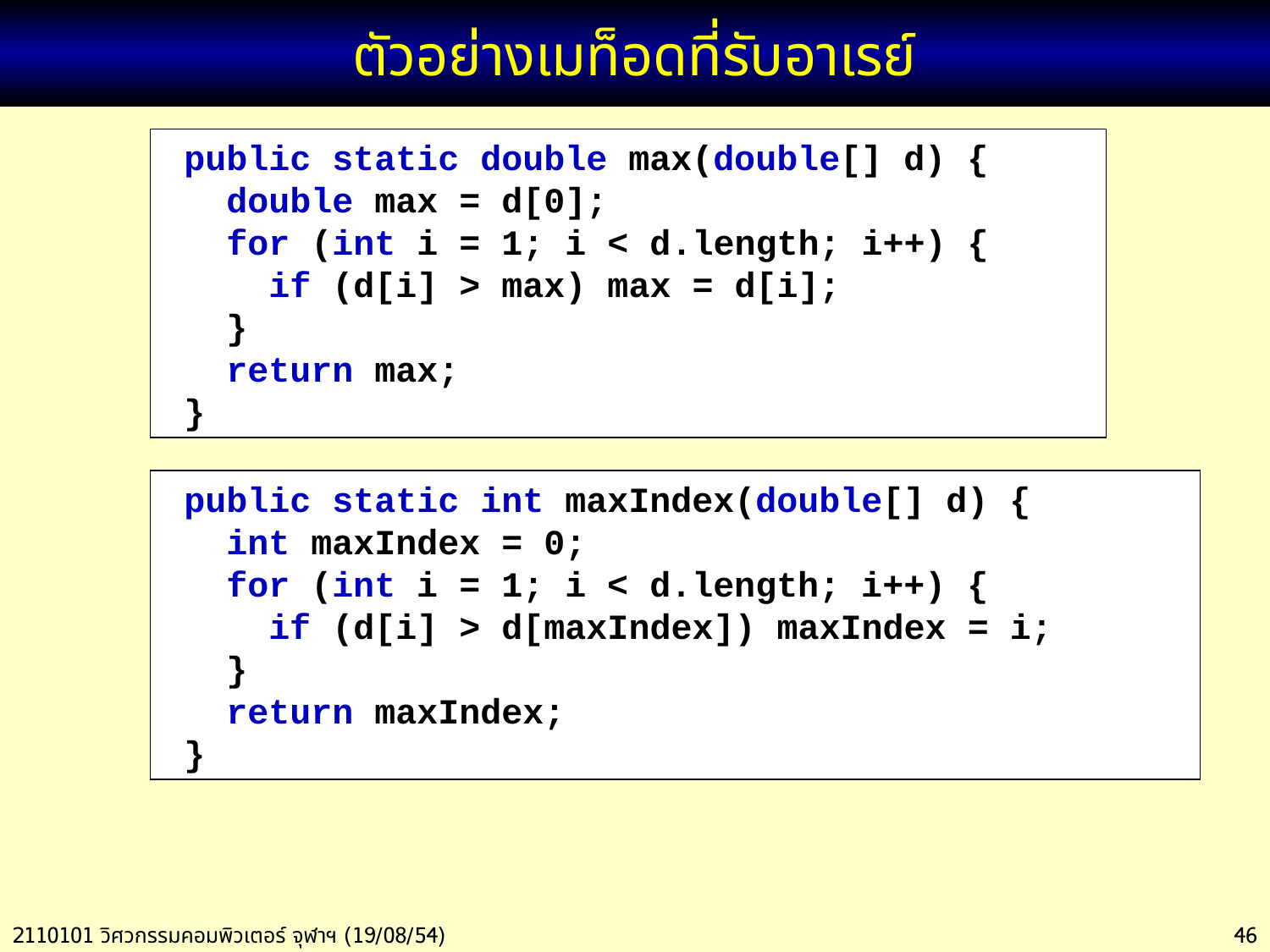

# ตัวอย่างเมท็อดที่รับอาเรย์
 public static double max(double[] d) {
   double max = d[0];
   for (int i = 1; i < d.length; i++) {
     if (d[i] > max) max = d[i];
   }
   return max;
 }
 public static int maxIndex(double[] d) {
   int maxIndex = 0;
   for (int i = 1; i < d.length; i++) {
     if (d[i] > d[maxIndex]) maxIndex = i;
   }
   return maxIndex;
 }